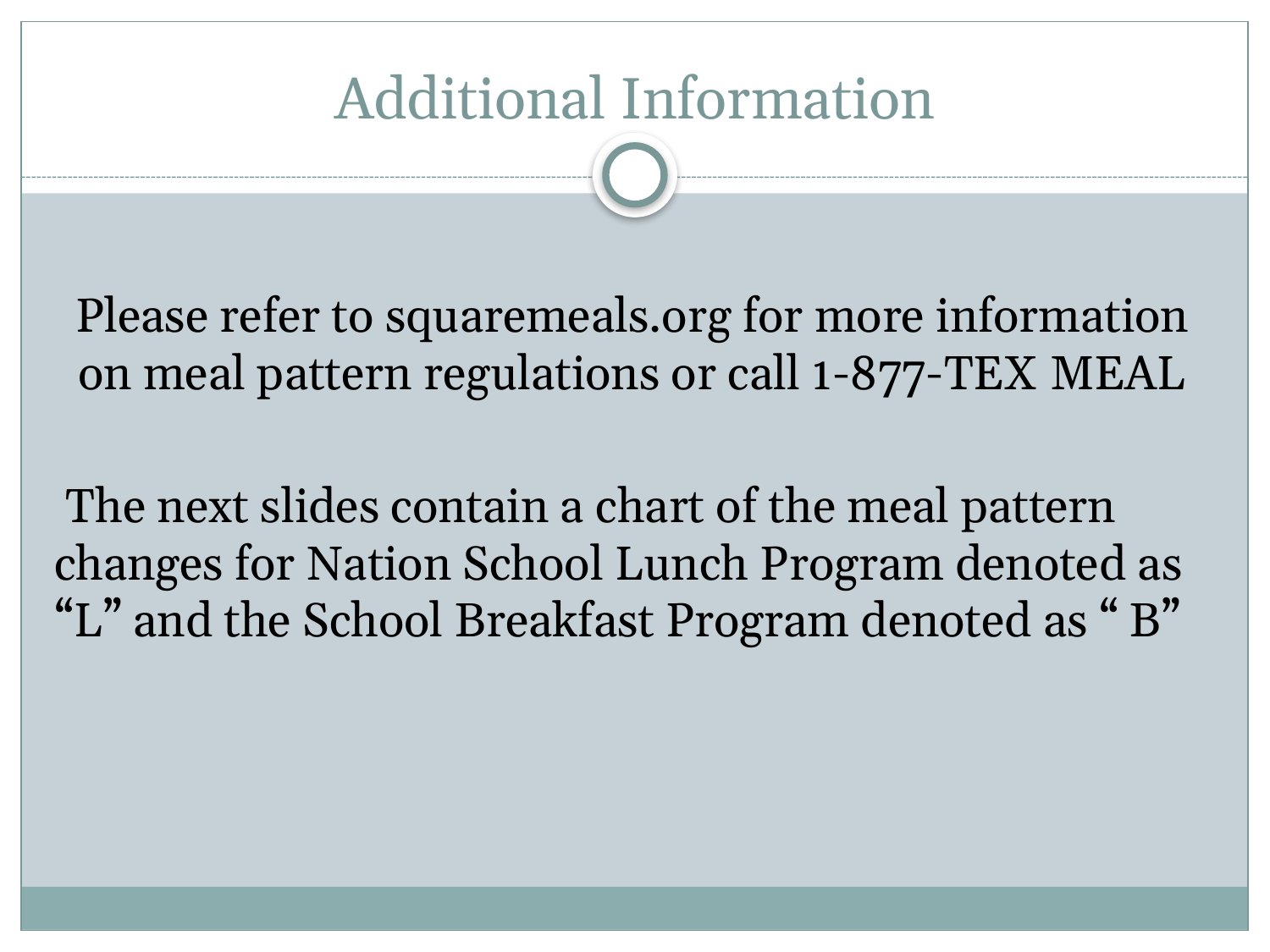

# Additional Information

Please refer to squaremeals.org for more information on meal pattern regulations or call 1-877-TEX MEAL

 The next slides contain a chart of the meal pattern    changes for Nation School Lunch Program denoted as   “L” and the School Breakfast Program denoted as “ B”